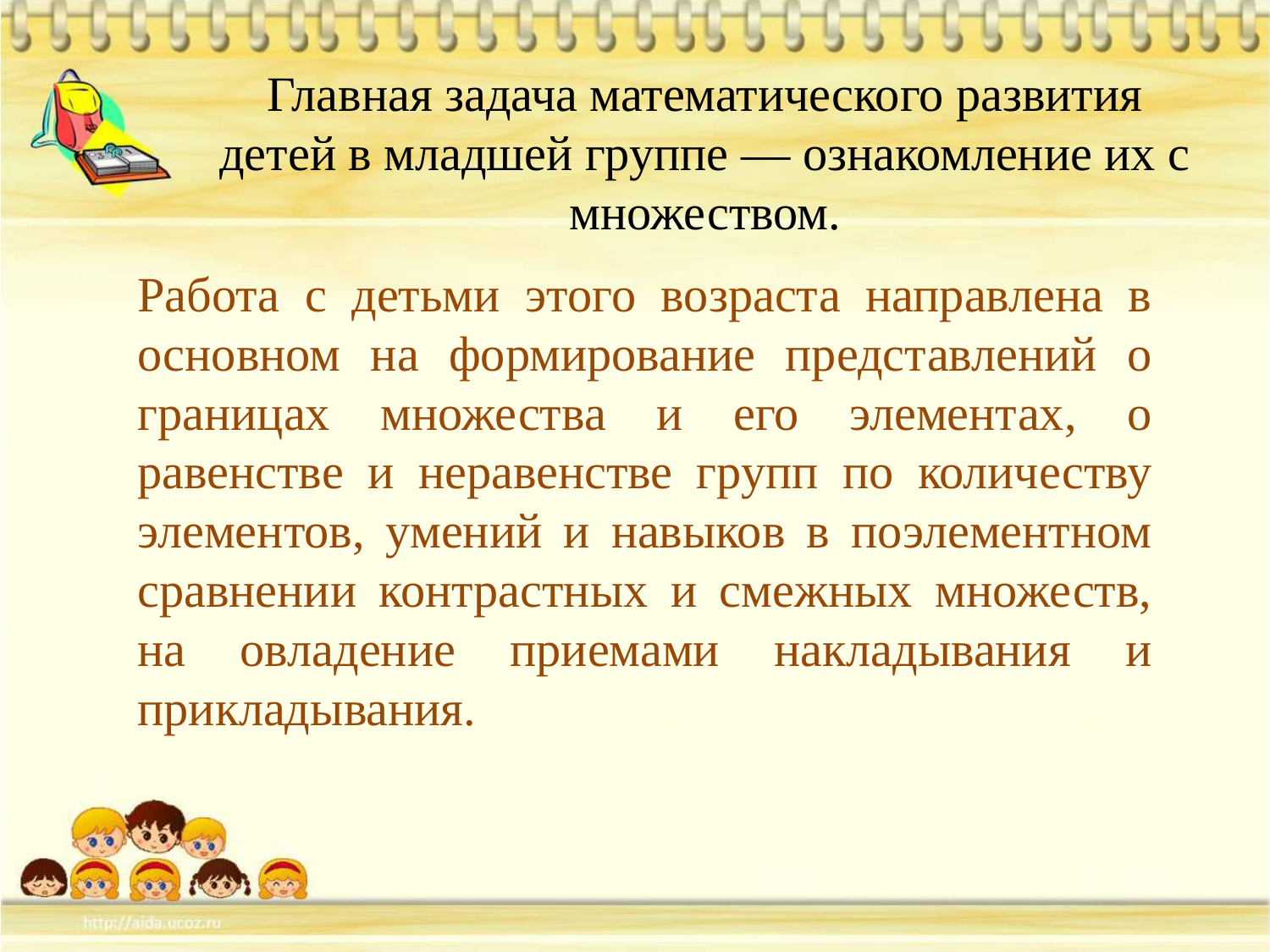

# Главная задача математического развития детей в младшей группе — ознакомление их с множеством.
Работа с детьми этого возраста направлена в основном на формирование представлений о границах множества и его элементах, о равенстве и неравенстве групп по количеству элементов, умений и навыков в поэлементном сравнении контрастных и смежных множеств, на овладение приемами накладывания и прикладывания.